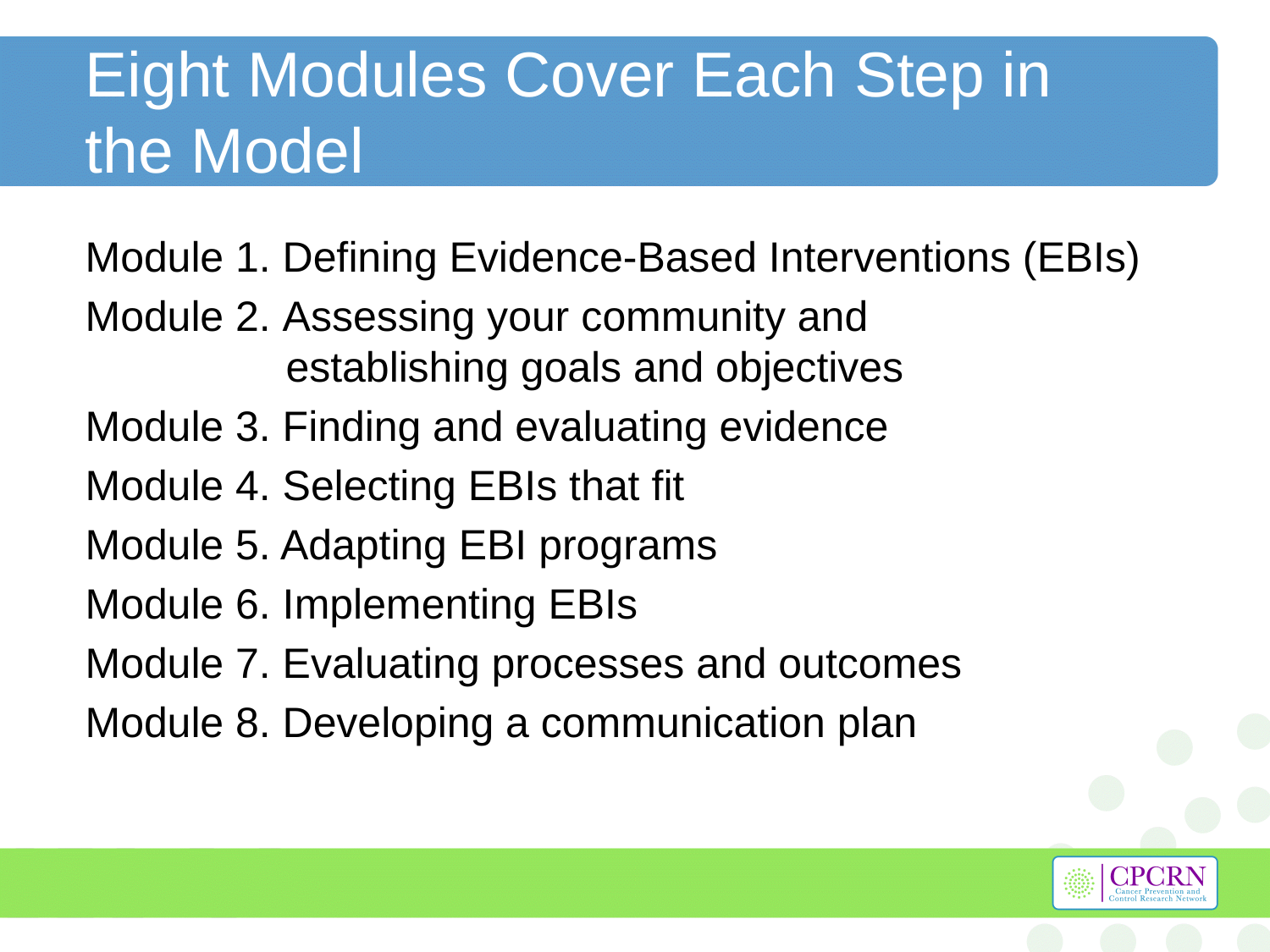

# Eight Modules Cover Each Step in the Model
Module 1. Defining Evidence-Based Interventions (EBIs)
Module 2. Assessing your community and  
                 establishing goals and objectives
Module 3. Finding and evaluating evidence
Module 4. Selecting EBIs that fit
Module 5. Adapting EBI programs
Module 6. Implementing EBIs
Module 7. Evaluating processes and outcomes
Module 8. Developing a communication plan